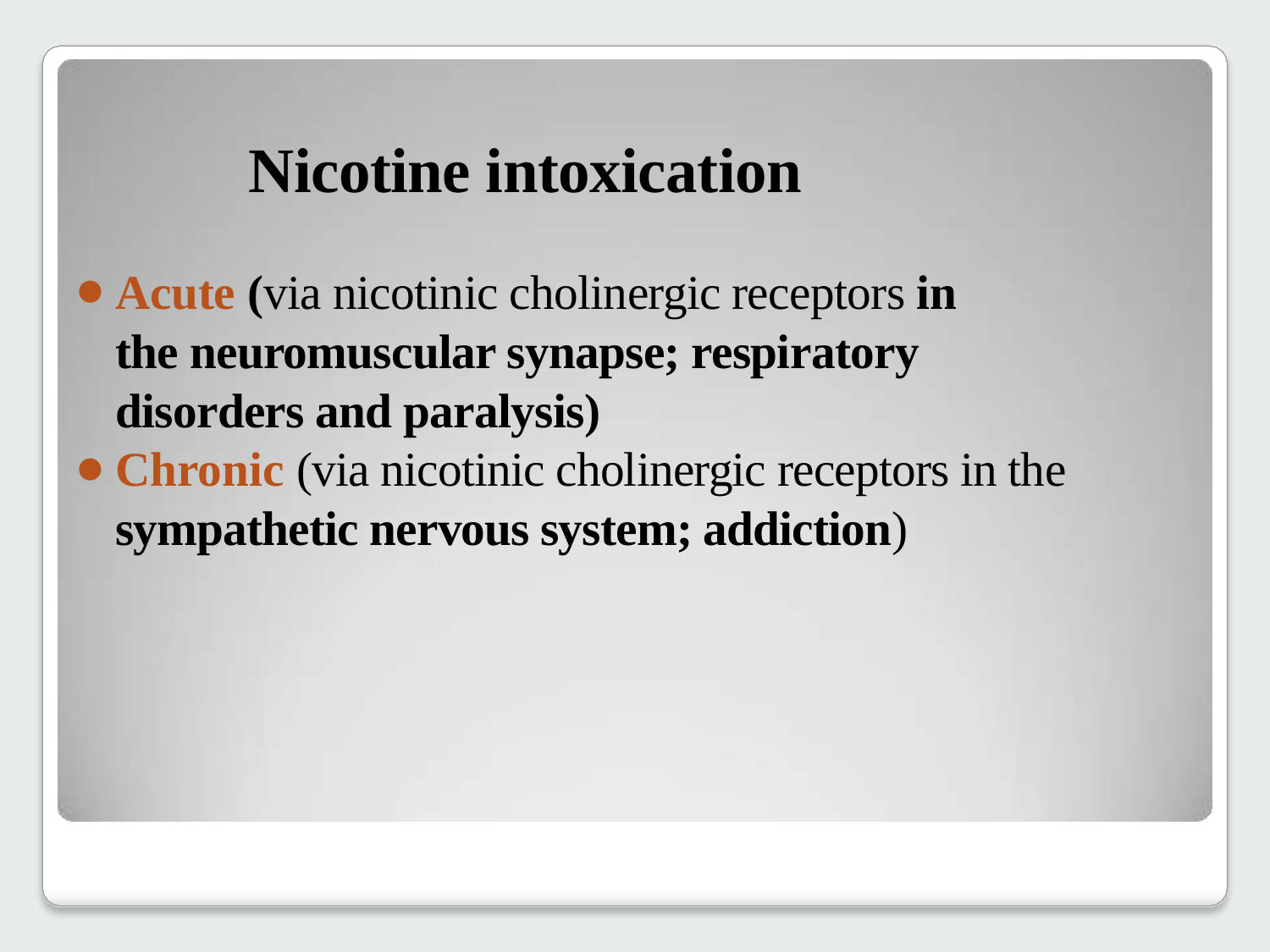

# Nicotine intoxication
Acute (via nicotinic cholinergic receptors in the neuromuscular synapse; respiratory disorders and paralysis)
Chronic (via nicotinic cholinergic receptors in the sympathetic nervous system; addiction)